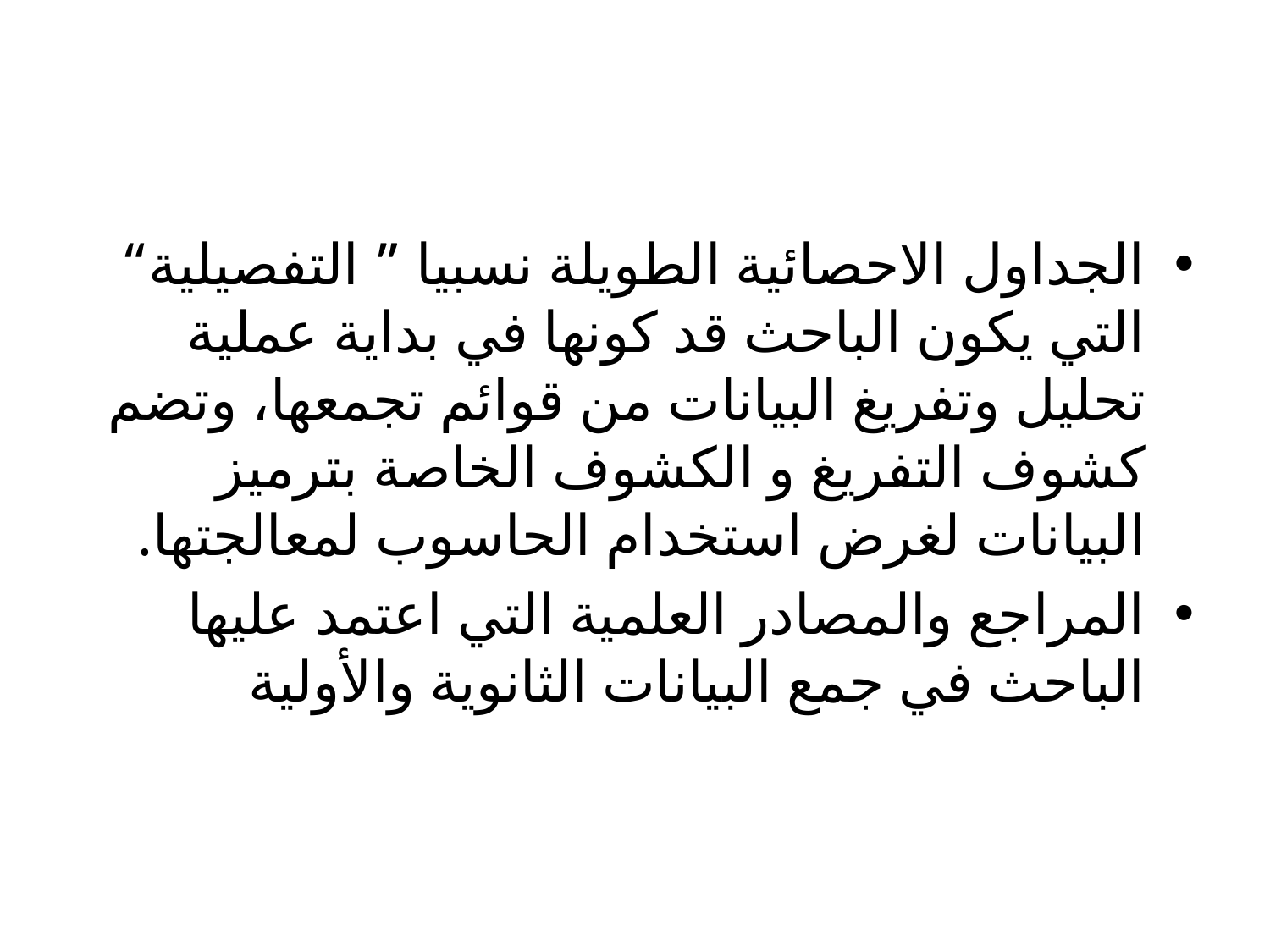

#
الجداول الاحصائية الطويلة نسبيا ” التفصيلية“ التي يكون الباحث قد كونها في بداية عملية تحليل وتفريغ البيانات من قوائم تجمعها، وتضم كشوف التفريغ و الكشوف الخاصة بترميز البيانات لغرض استخدام الحاسوب لمعالجتها.
المراجع والمصادر العلمية التي اعتمد عليها الباحث في جمع البيانات الثانوية والأولية